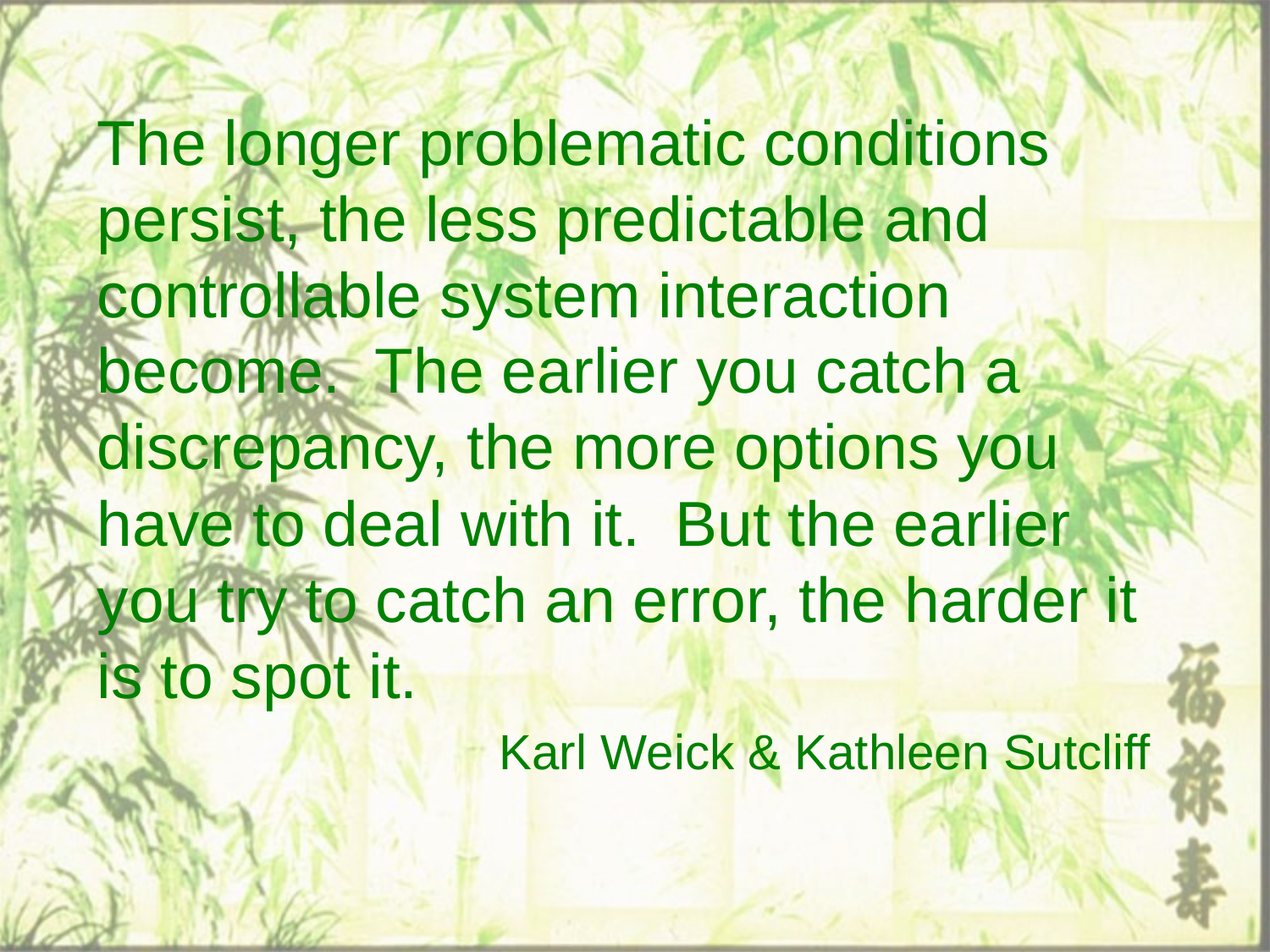

The longer problematic conditions persist, the less predictable and controllable system interaction become.  The earlier you catch a discrepancy, the more options you have to deal with it.  But the earlier you try to catch an error, the harder it is to spot it.
Karl Weick & Kathleen Sutcliff